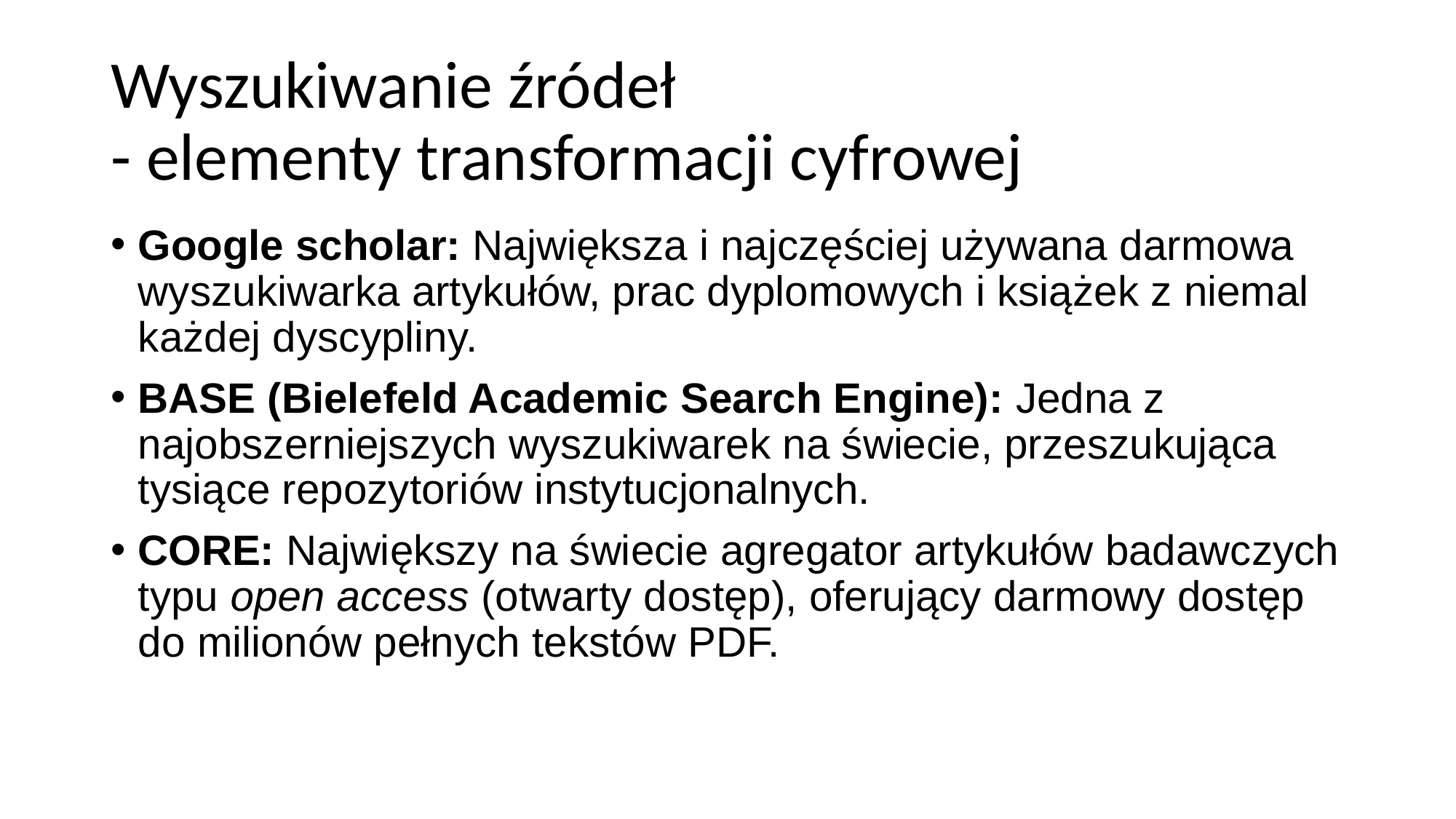

# Wyszukiwanie źródeł - elementy transformacji cyfrowej
Google scholar: Największa i najczęściej używana darmowa wyszukiwarka artykułów, prac dyplomowych i książek z niemal każdej dyscypliny.
BASE (Bielefeld Academic Search Engine): Jedna z najobszerniejszych wyszukiwarek na świecie, przeszukująca tysiące repozytoriów instytucjonalnych.
CORE: Największy na świecie agregator artykułów badawczych typu open access (otwarty dostęp), oferujący darmowy dostęp do milionów pełnych tekstów PDF.